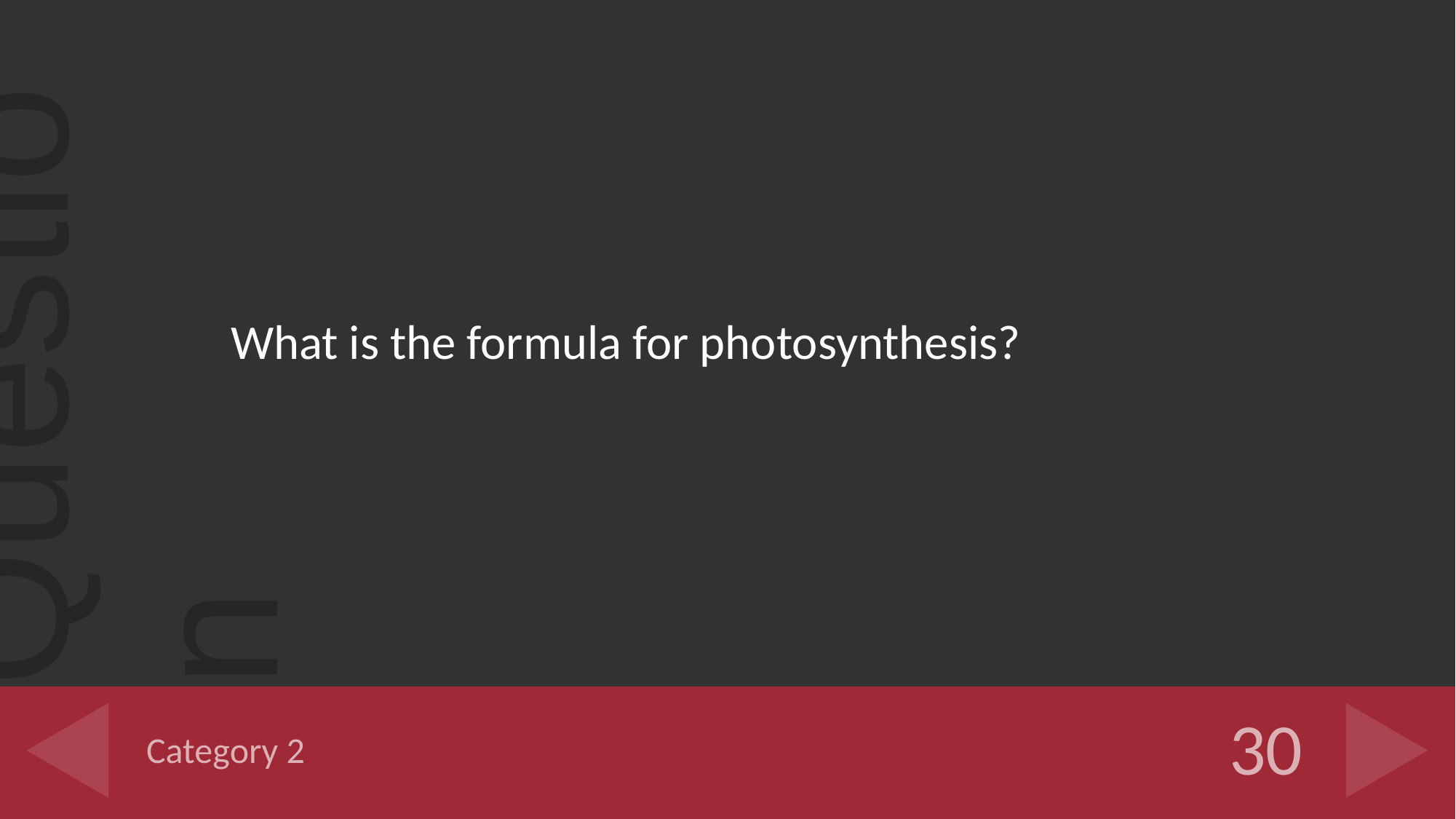

What is the formula for photosynthesis?
# Category 2
30